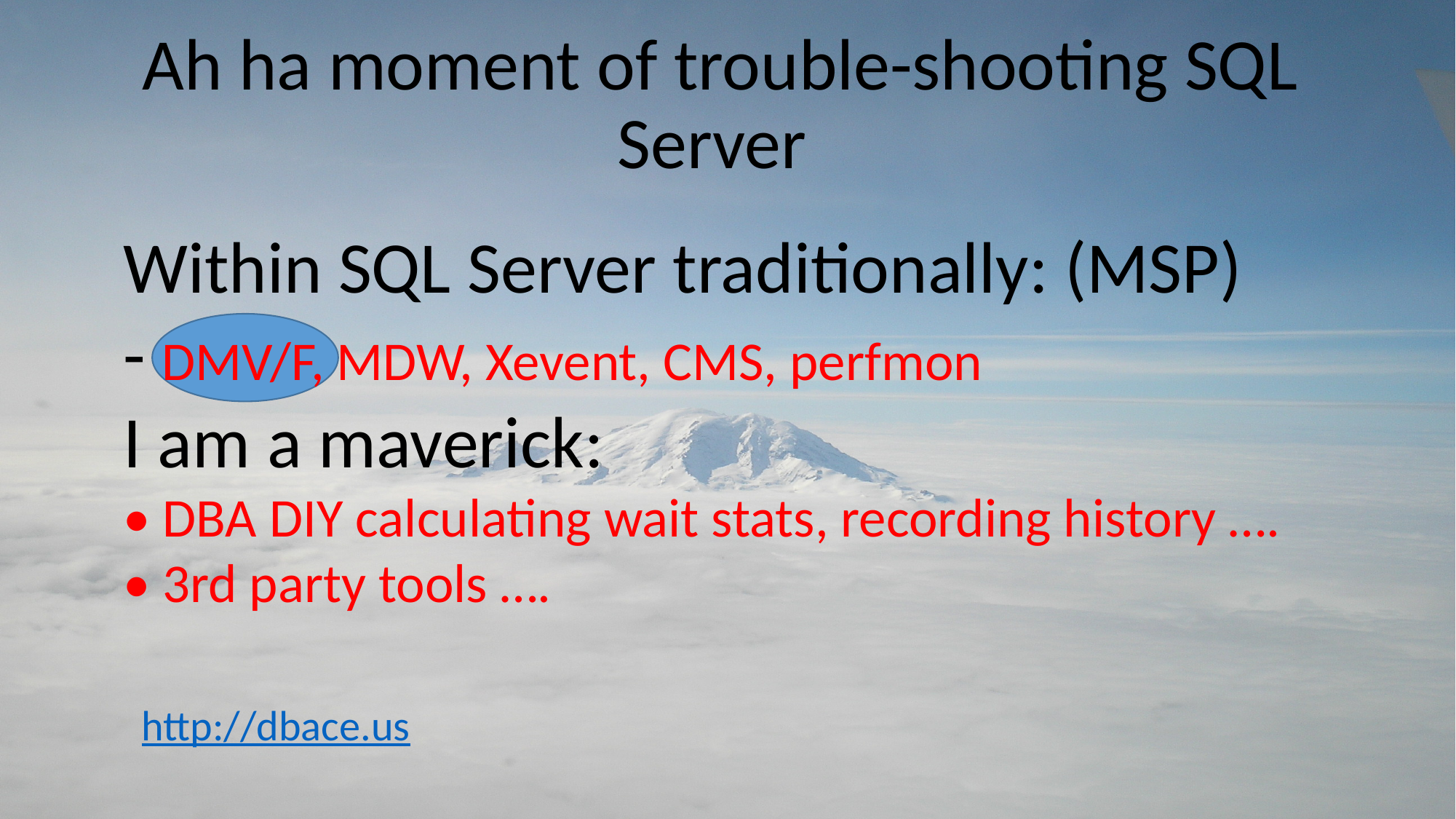

# Ah ha moment of trouble-shooting SQL Server
Within SQL Server traditionally: (MSP)
- DMV/F, MDW, Xevent, CMS, perfmon
I am a maverick:
• DBA DIY calculating wait stats, recording history ….
• 3rd party tools ….

http://dbace.us